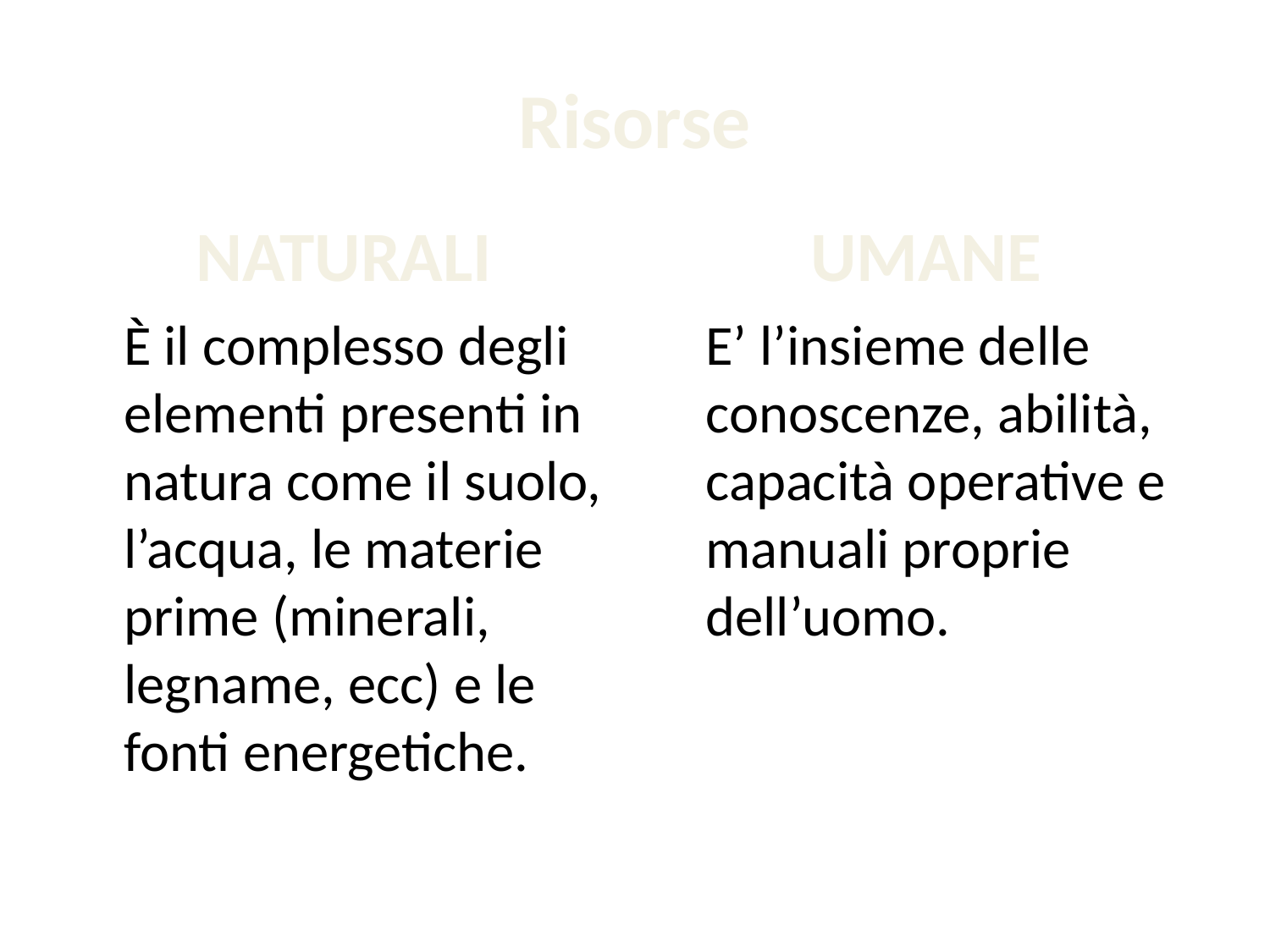

# Risorse
NATURALI
UMANE
	È il complesso degli elementi presenti in natura come il suolo, l’acqua, le materie prime (minerali, legname, ecc) e le fonti energetiche.
	E’ l’insieme delle conoscenze, abilità, capacità operative e manuali proprie dell’uomo.